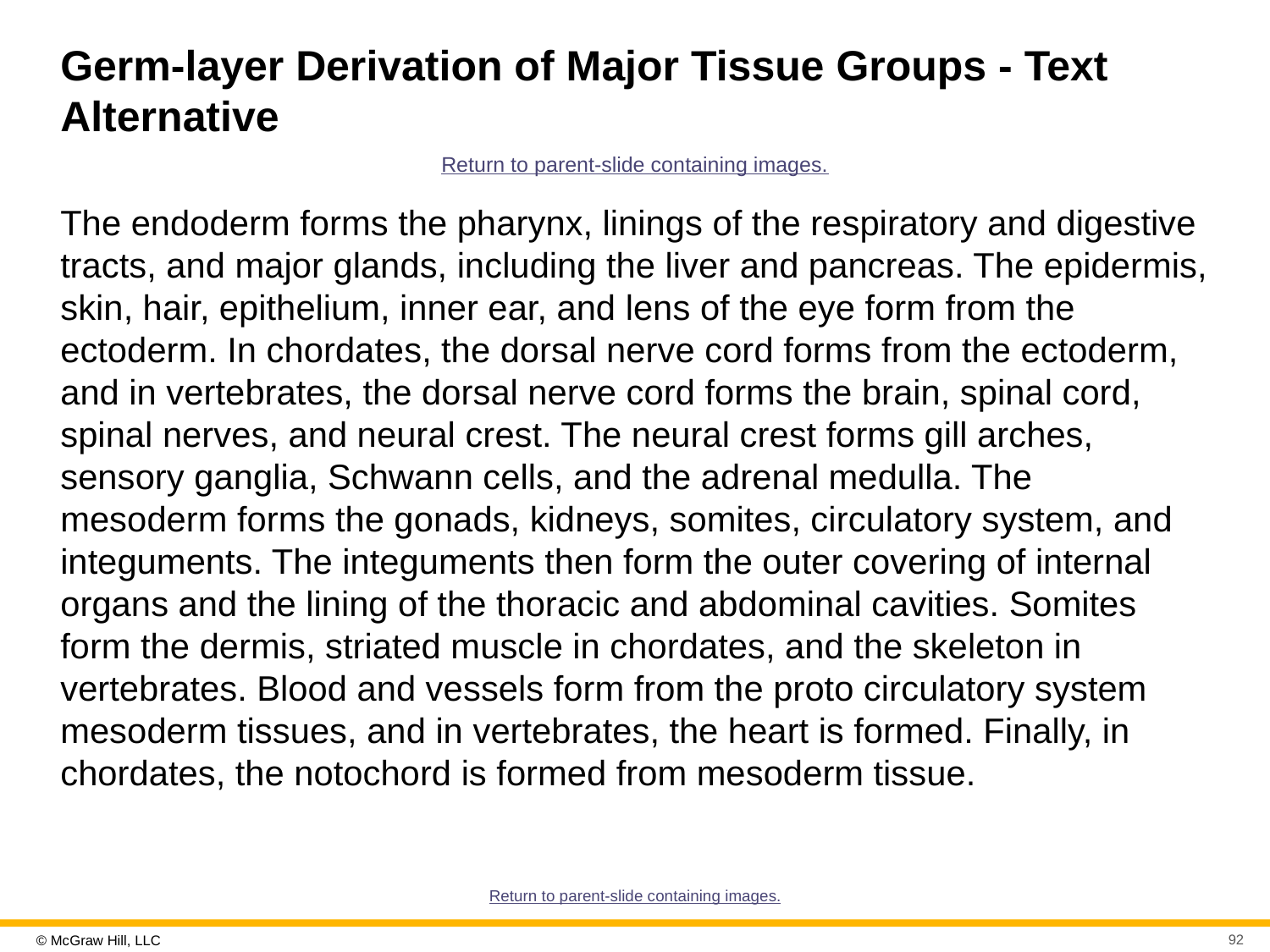

# Germ-layer Derivation of Major Tissue Groups - Text Alternative
Return to parent-slide containing images.
The endoderm forms the pharynx, linings of the respiratory and digestive tracts, and major glands, including the liver and pancreas. The epidermis, skin, hair, epithelium, inner ear, and lens of the eye form from the ectoderm. In chordates, the dorsal nerve cord forms from the ectoderm, and in vertebrates, the dorsal nerve cord forms the brain, spinal cord, spinal nerves, and neural crest. The neural crest forms gill arches, sensory ganglia, Schwann cells, and the adrenal medulla. The mesoderm forms the gonads, kidneys, somites, circulatory system, and integuments. The integuments then form the outer covering of internal organs and the lining of the thoracic and abdominal cavities. Somites form the dermis, striated muscle in chordates, and the skeleton in vertebrates. Blood and vessels form from the proto circulatory system mesoderm tissues, and in vertebrates, the heart is formed. Finally, in chordates, the notochord is formed from mesoderm tissue.
Return to parent-slide containing images.
92